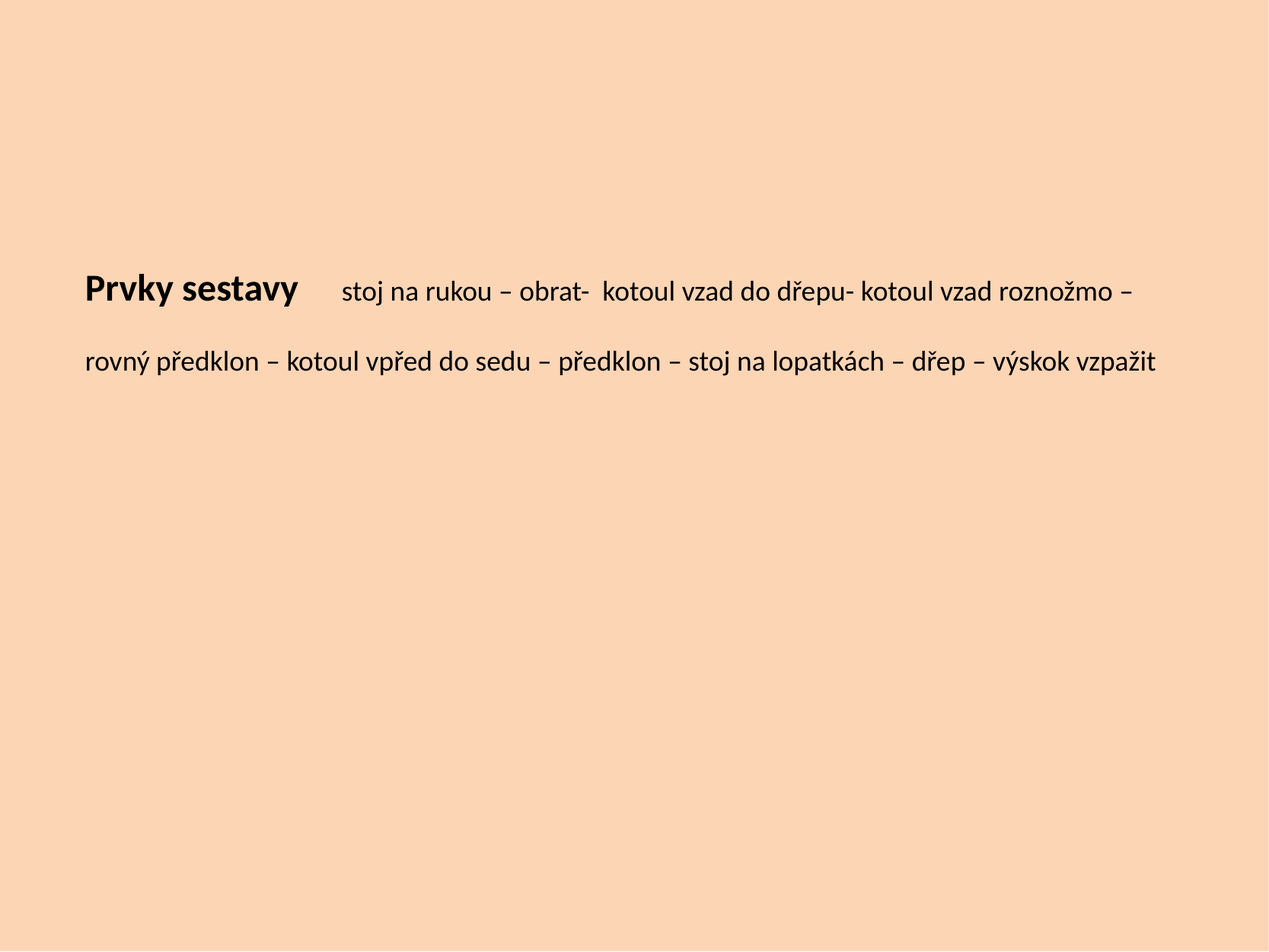

Prvky sestavy     stoj na rukou – obrat-  kotoul vzad do dřepu- kotoul vzad roznožmo –

rovný předklon – kotoul vpřed do sedu – předklon – stoj na lopatkách – dřep – výskok vzpažit